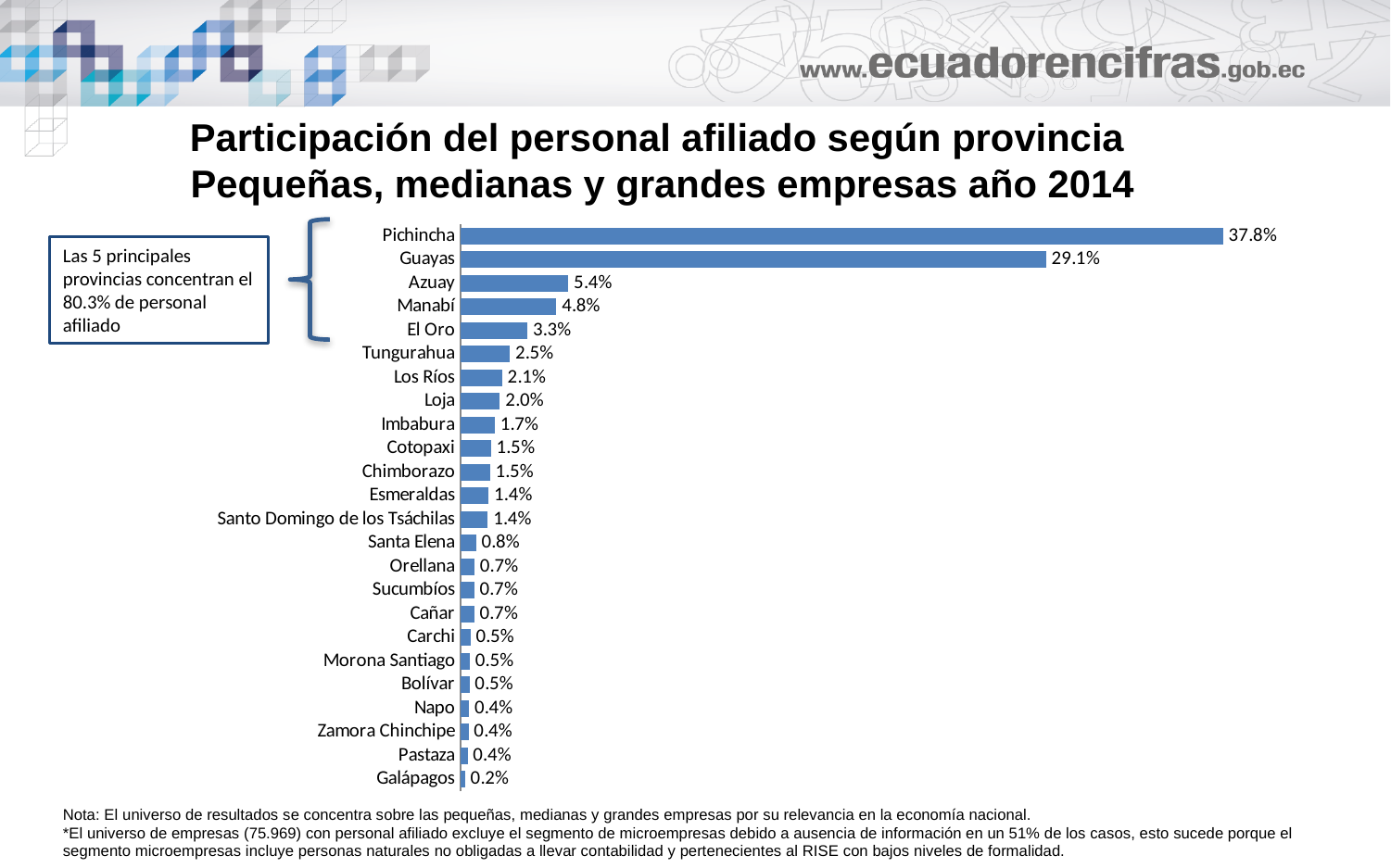

# Participación del personal afiliado según provincia Pequeñas, medianas y grandes empresas año 2014

### Chart

| Category |  |
|---|---|
| Galápagos | 0.0022888749328470615 |
| Pastaza | 0.0035629942939966385 |
| Zamora Chinchipe | 0.004024552544917862 |
| Napo | 0.004291903225779338 |
| Bolívar | 0.00454832447629113 |
| Morona Santiago | 0.0047513596631717815 |
| Carchi | 0.00504897645884776 |
| Cañar | 0.006800627853737337 |
| Sucumbíos | 0.006803570392677626 |
| Orellana | 0.007027623714846127 |
| Santa Elena | 0.007843127364014785 |
| Santo Domingo de los Tsáchilas | 0.013648756693225185 |
| Esmeraldas | 0.014052725253457719 |
| Chimborazo | 0.014724464857257463 |
| Cotopaxi | 0.015125911241255442 |
| Imbabura | 0.017101195595607733 |
| Loja | 0.019657841572022033 |
| Los Ríos | 0.020676800770777118 |
| Tungurahua | 0.02456137253467788 |
| El Oro | 0.03322546826303616 |
| Manabí | 0.047649794148383086 |
| Azuay | 0.05360633368896023 |
| Guayas | 0.29057866289349077 |
| Pichincha | 0.37839705611589886 |
Las 5 principales provincias concentran el 80.3% de personal afiliado
Nota: El universo de resultados se concentra sobre las pequeñas, medianas y grandes empresas por su relevancia en la economía nacional.
*El universo de empresas (75.969) con personal afiliado excluye el segmento de microempresas debido a ausencia de información en un 51% de los casos, esto sucede porque el segmento microempresas incluye personas naturales no obligadas a llevar contabilidad y pertenecientes al RISE con bajos niveles de formalidad.